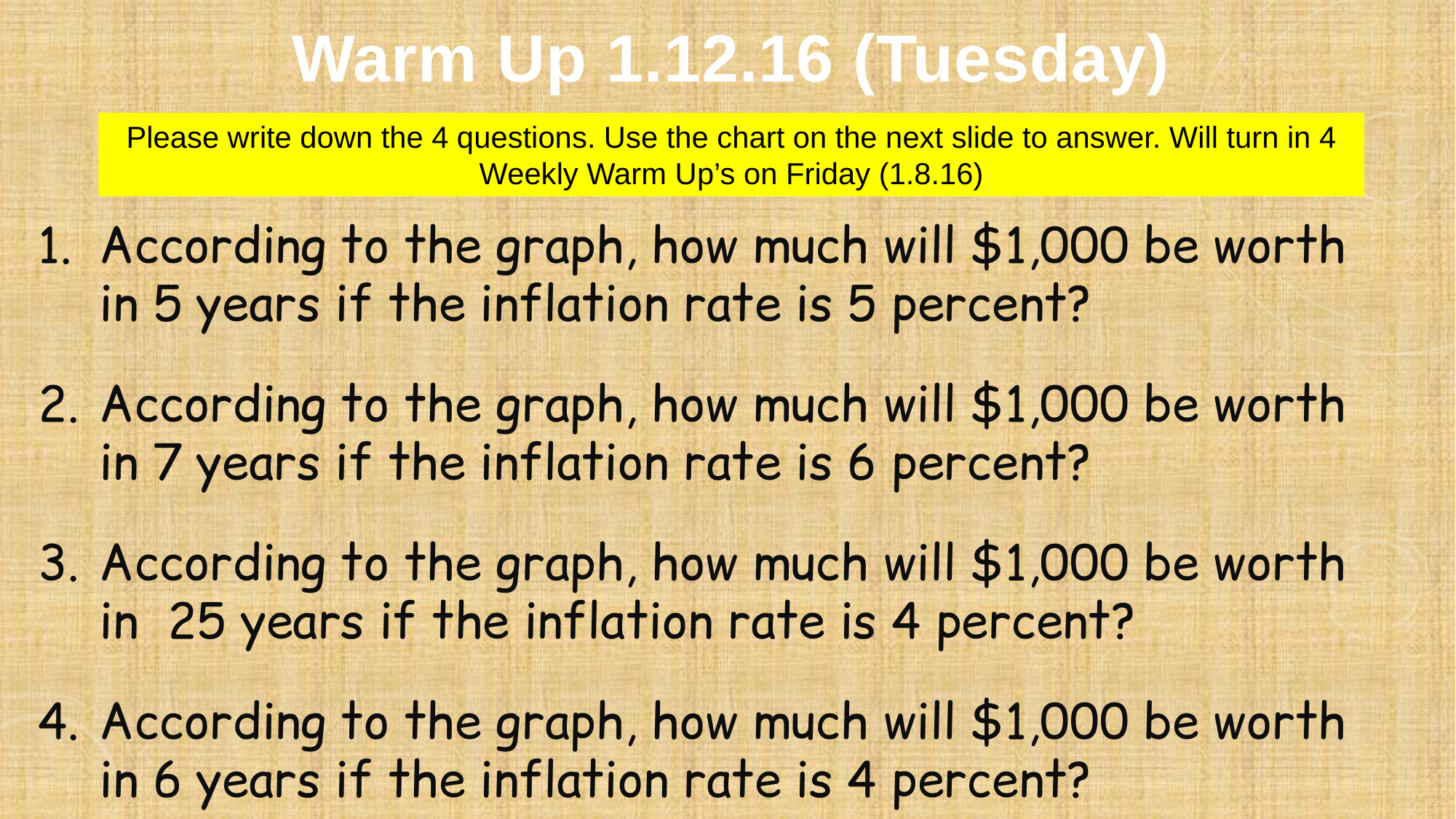

Warm Up 1.12.16 (Tuesday)
Please write down the 4 questions. Use the chart on the next slide to answer. Will turn in 4 Weekly Warm Up’s on Friday (1.8.16)
According to the graph, how much will $1,000 be worth in 5 years if the inflation rate is 5 percent?
According to the graph, how much will $1,000 be worth in 7 years if the inflation rate is 6 percent?
According to the graph, how much will $1,000 be worth in  25 years if the inflation rate is 4 percent?
According to the graph, how much will $1,000 be worth in 6 years if the inflation rate is 4 percent?